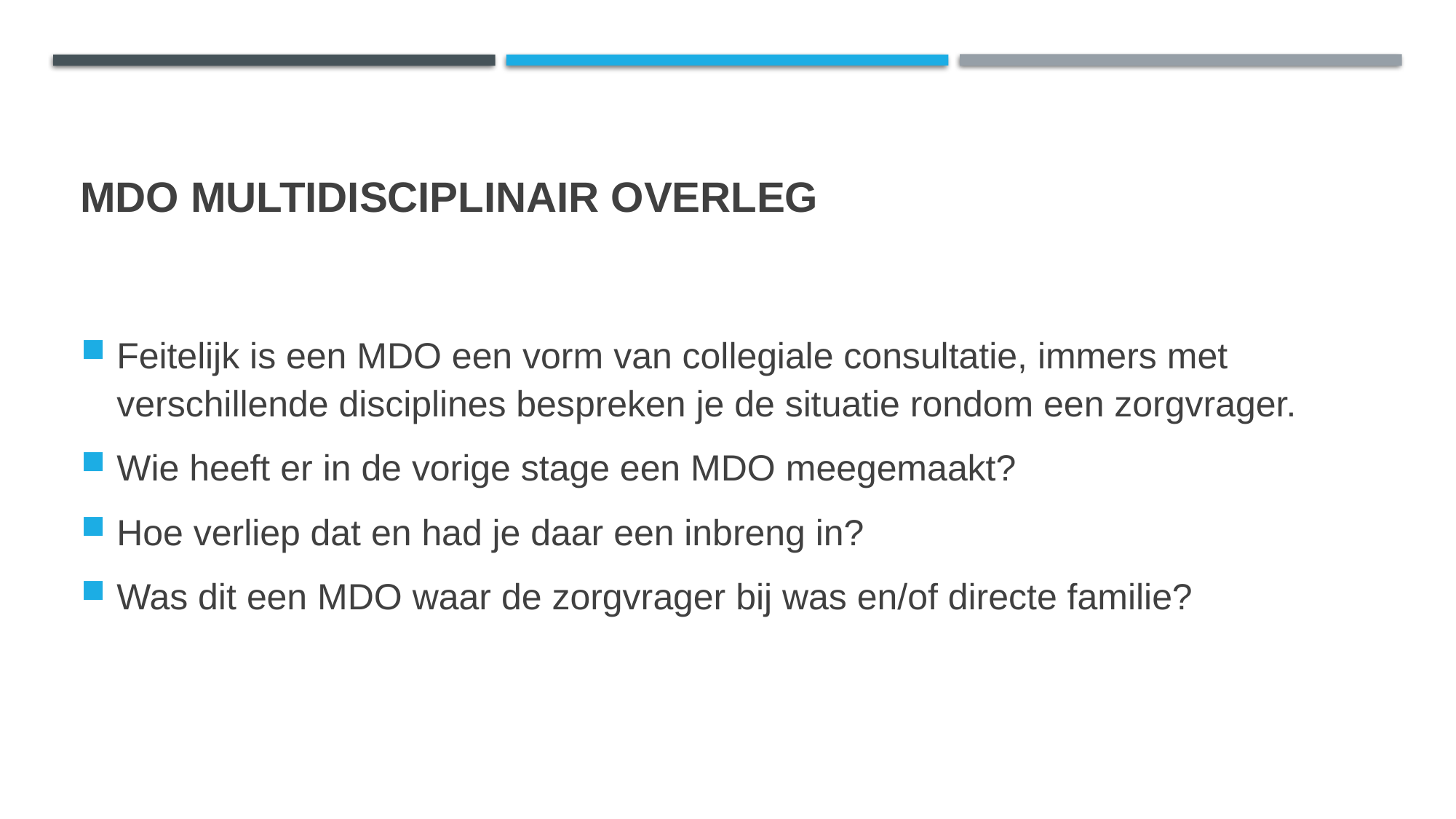

# MDO multidisciplinair overleg
Feitelijk is een MDO een vorm van collegiale consultatie, immers met verschillende disciplines bespreken je de situatie rondom een zorgvrager.
Wie heeft er in de vorige stage een MDO meegemaakt?
Hoe verliep dat en had je daar een inbreng in?
Was dit een MDO waar de zorgvrager bij was en/of directe familie?